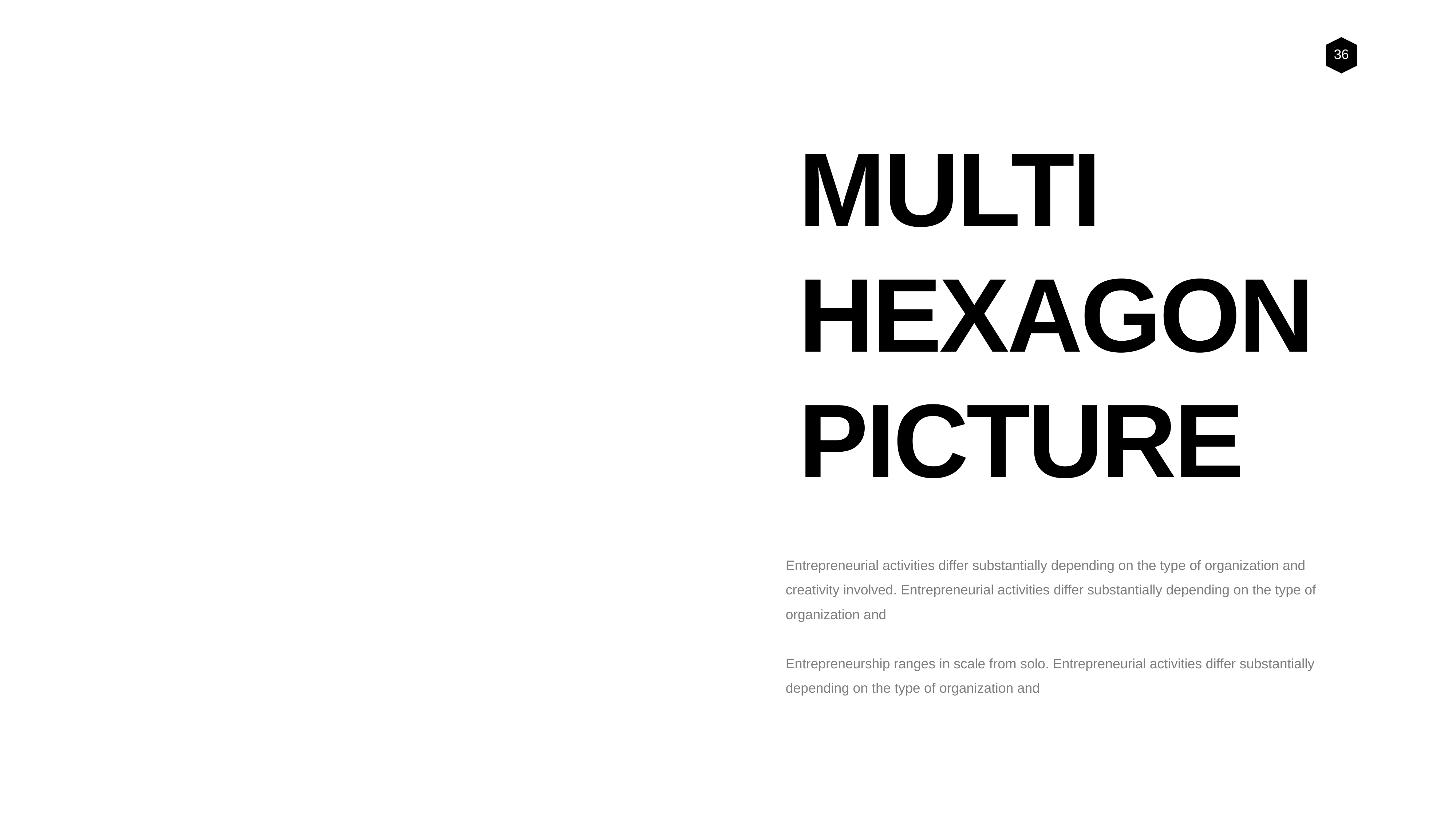

MULTI
HEXAGON
PICTURE

Entrepreneurial activities differ substantially depending on the type of organization and creativity involved. Entrepreneurial activities differ substantially depending on the type of organization and

Entrepreneurship ranges in scale from solo. Entrepreneurial activities differ substantially depending on the type of organization and